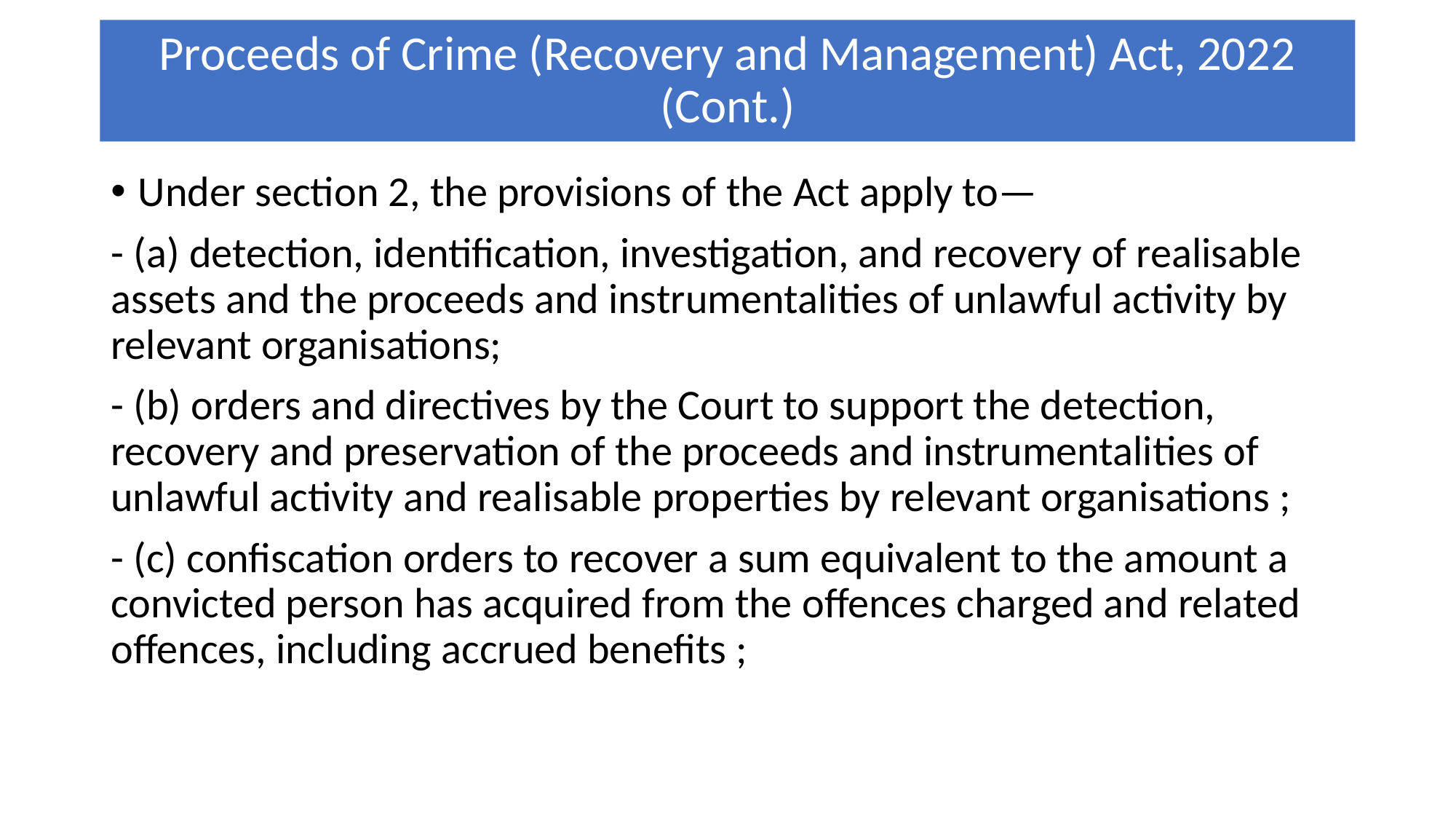

# Proceeds of Crime (Recovery and Management) Act, 2022 (Cont.)
Under section 2, the provisions of the Act apply to—
- (a) detection, identification, investigation, and recovery of realisable assets and the proceeds and instrumentalities of unlawful activity by relevant organisations;
- (b) orders and directives by the Court to support the detection, recovery and preservation of the proceeds and instrumentalities of unlawful activity and realisable properties by relevant organisations ;
- (c) confiscation orders to recover a sum equivalent to the amount a convicted person has acquired from the offences charged and related offences, including accrued benefits ;